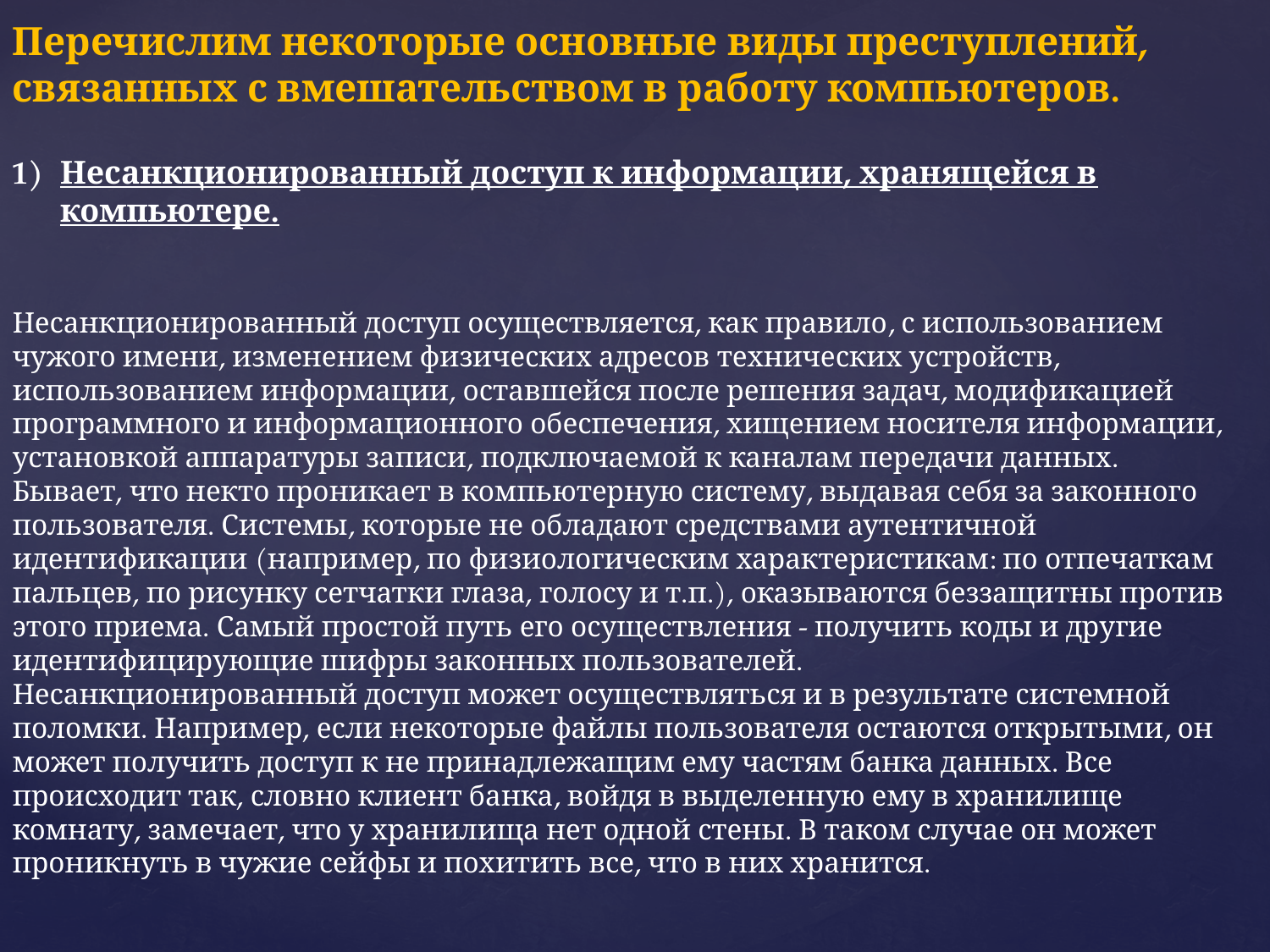

Перечислим некоторые основные виды преступлений, связанных с вмешательством в работу компьютеров.

Несанкционированный доступ к информации, хранящейся в компьютере.

Несанкционированный доступ осуществляется, как правило, с использованием чужого имени, изменением физических адресов технических устройств, использованием информации, оставшейся после решения задач, модификацией программного и информационного обеспечения, хищением носителя информации, установкой аппаратуры записи, подключаемой к каналам передачи данных.
Бывает, что некто проникает в компьютерную систему, выдавая себя за законного пользователя. Системы, которые не обладают средствами аутентичной идентификации (например, по физиологическим характеристикам: по отпечаткам пальцев, по рисунку сетчатки глаза, голосу и т.п.), оказываются беззащитны против этого приема. Самый простой путь его осуществления - получить коды и другие идентифицирующие шифры законных пользователей.
Несанкционированный доступ может осуществляться и в результате системной поломки. Например, если некоторые файлы пользователя остаются открытыми, он может получить доступ к не принадлежащим ему частям банка данных. Все происходит так, словно клиент банка, войдя в выделенную ему в хранилище комнату, замечает, что у хранилища нет одной стены. В таком случае он может проникнуть в чужие сейфы и похитить все, что в них хранится.